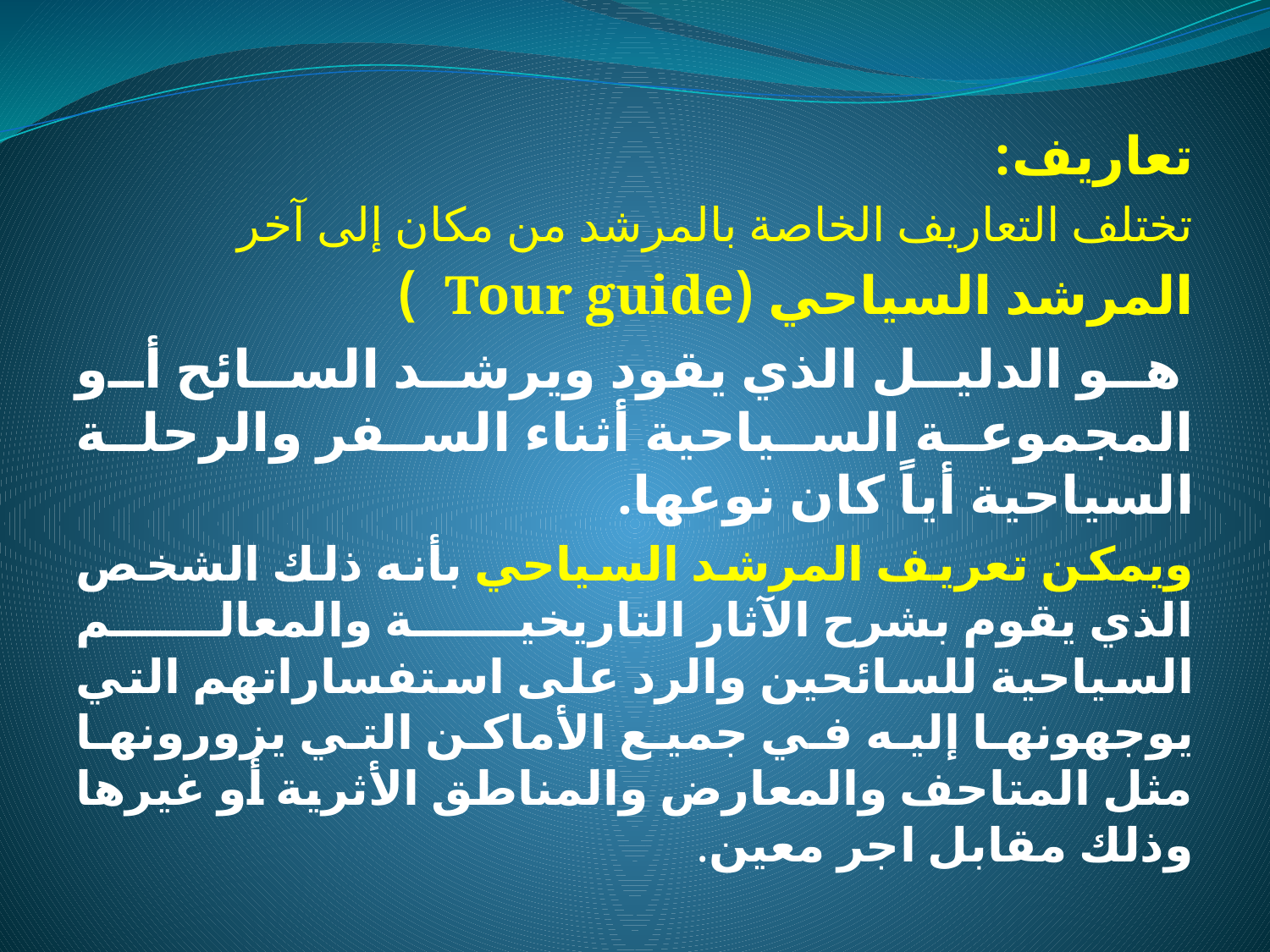

تعاريف:
تختلف التعاريف الخاصة بالمرشد من مكان إلى آخر
المرشد السياحي (Tour guide  )
 هو الدليل الذي يقود ويرشد السائح أو المجموعة السياحية أثناء السفر والرحلة السياحية أياً كان نوعها.
ويمكن تعريف المرشد السياحي بأنه ذلك الشخص الذي يقوم بشرح الآثار التاريخية والمعالم السياحية للسائحين والرد على استفساراتهم التي يوجهونها إليه في جميع الأماكن التي يزورونها مثل المتاحف والمعارض والمناطق الأثرية أو غيرها وذلك مقابل اجر معين.